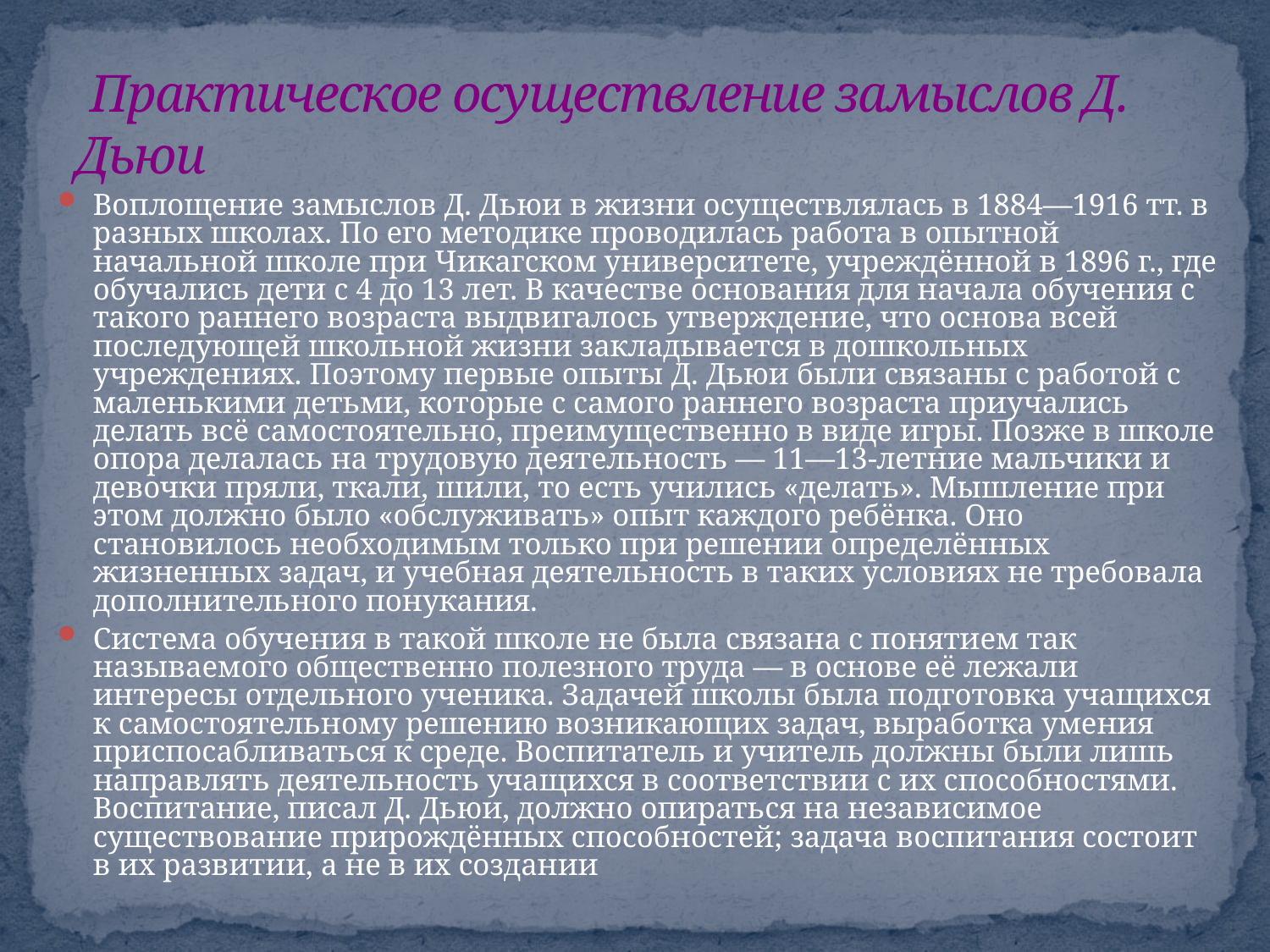

# Практическое осуществление замыслов Д. Дьюи
Воплощение замыслов Д. Дьюи в жизни осуществлялась в 1884—1916 тт. в разных школах. По его методике проводилась работа в опытной начальной школе при Чикагском университете, учреждённой в 1896 г., где обучались дети с 4 до 13 лет. В качестве основания для начала обучения с такого раннего возраста выдвигалось утверждение, что основа всей последующей школьной жизни закладывается в дошкольных учреждениях. Поэтому первые опыты Д. Дьюи были связаны с работой с маленькими детьми, которые с самого раннего возраста приучались делать всё самостоятельно, преимущественно в виде игры. Позже в школе опора делалась на трудовую деятельность — 11—13-летние мальчики и девочки пряли, ткали, шили, то есть учились «делать». Мышление при этом должно было «обслуживать» опыт каждого ребёнка. Оно становилось необходимым только при решении определённых жизненных задач, и учебная деятельность в таких условиях не требовала дополнительного понукания.
Система обучения в такой школе не была связана с понятием так называемого общественно полезного труда — в основе её лежали интересы отдельного ученика. Задачей школы была подготовка учащихся к самостоятельному решению возникающих задач, выработка умения приспосабливаться к среде. Воспитатель и учитель должны были лишь направлять деятельность учащихся в соответствии с их способностями. Воспитание, писал Д. Дьюи, должно опираться на независимое существование прирождённых способностей; задача воспитания состоит в их развитии, а не в их создании